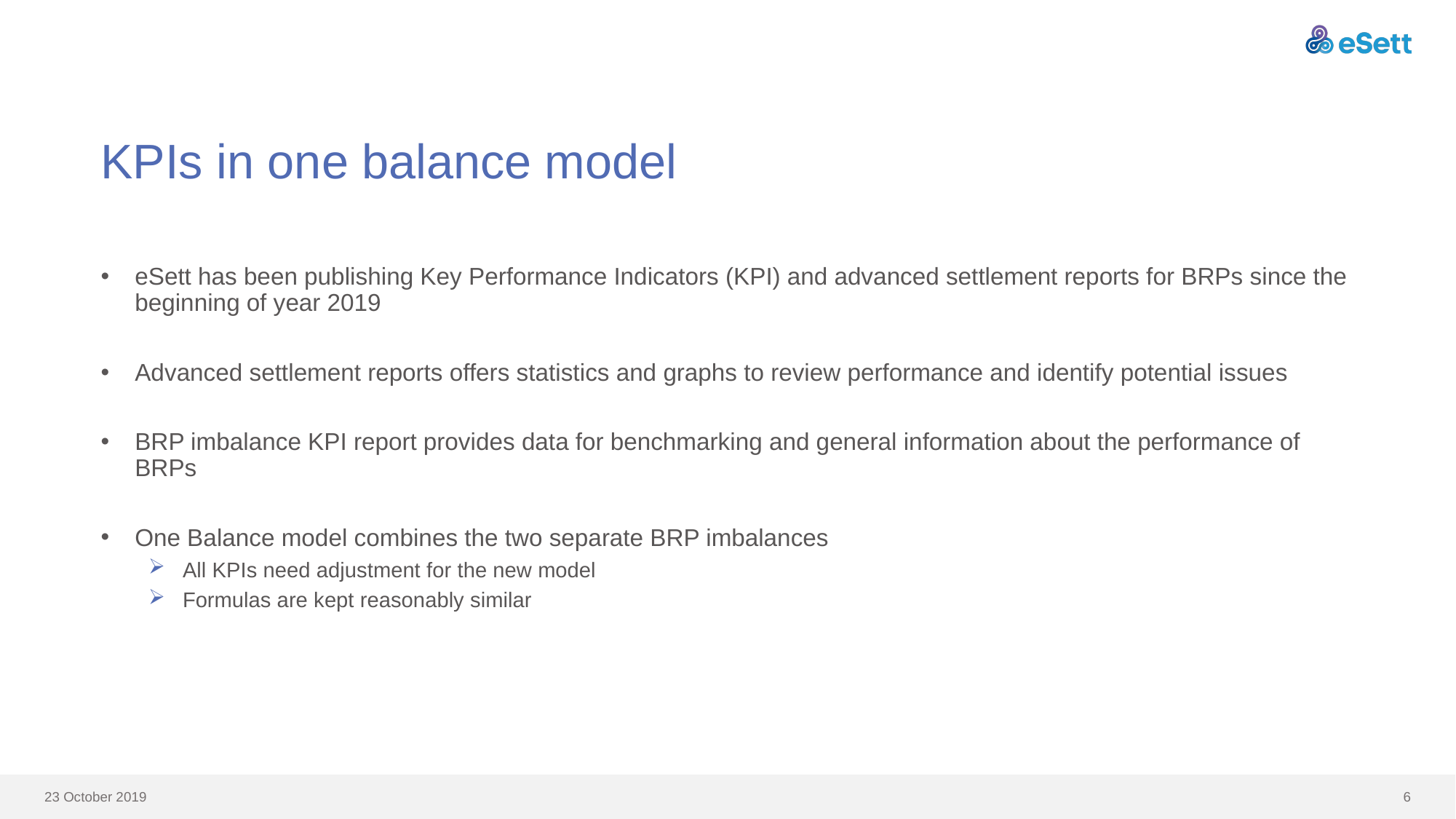

# KPIs in one balance model
eSett has been publishing Key Performance Indicators (KPI) and advanced settlement reports for BRPs since the beginning of year 2019

Advanced settlement reports offers statistics and graphs to review performance and identify potential issues

BRP imbalance KPI report provides data for benchmarking and general information about the performance of BRPs

One Balance model combines the two separate BRP imbalances
All KPIs need adjustment for the new model
Formulas are kept reasonably similar